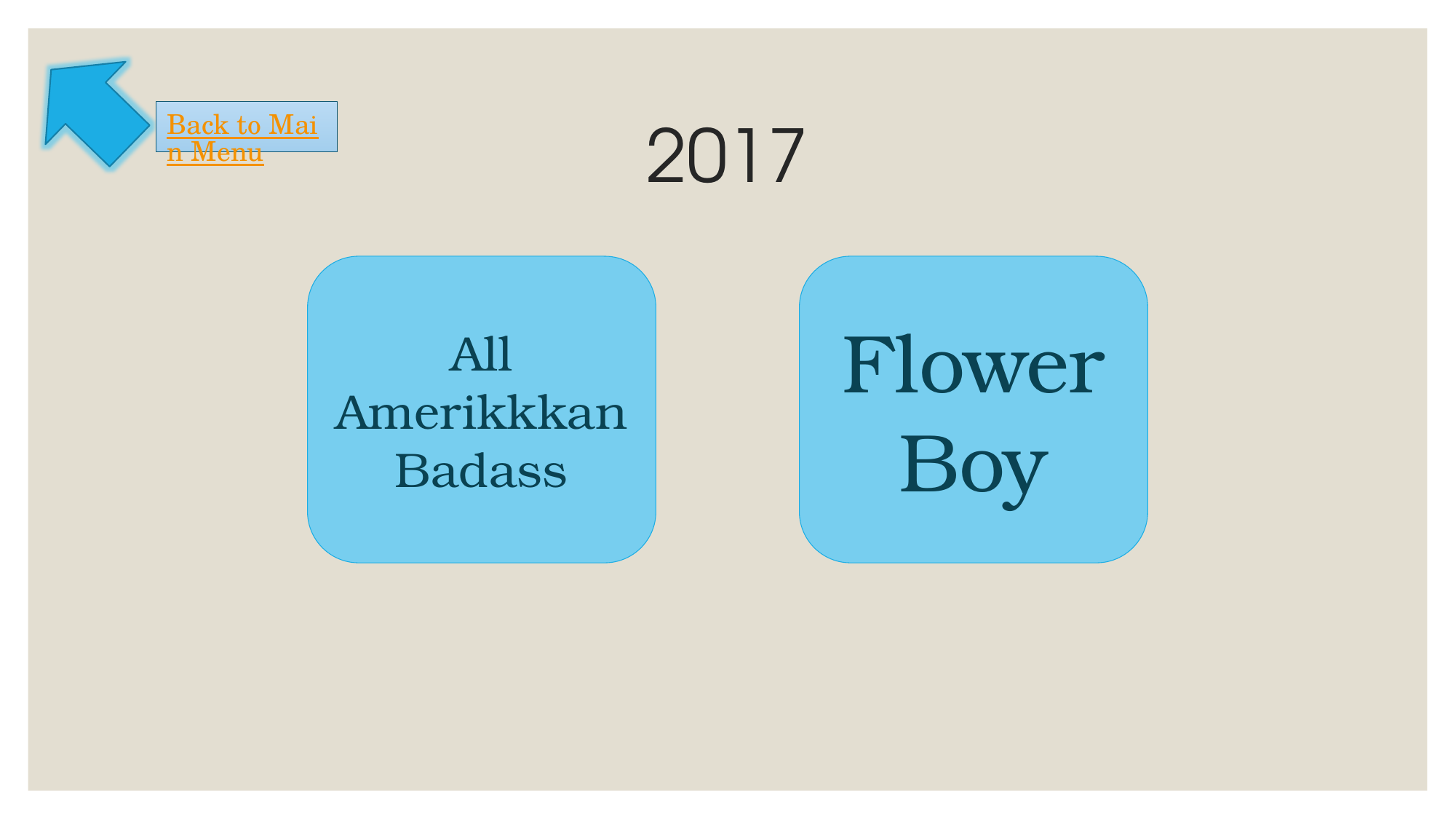

# 2017
Back to Main Menu
All Amerikkkan Badass
Flower Boy